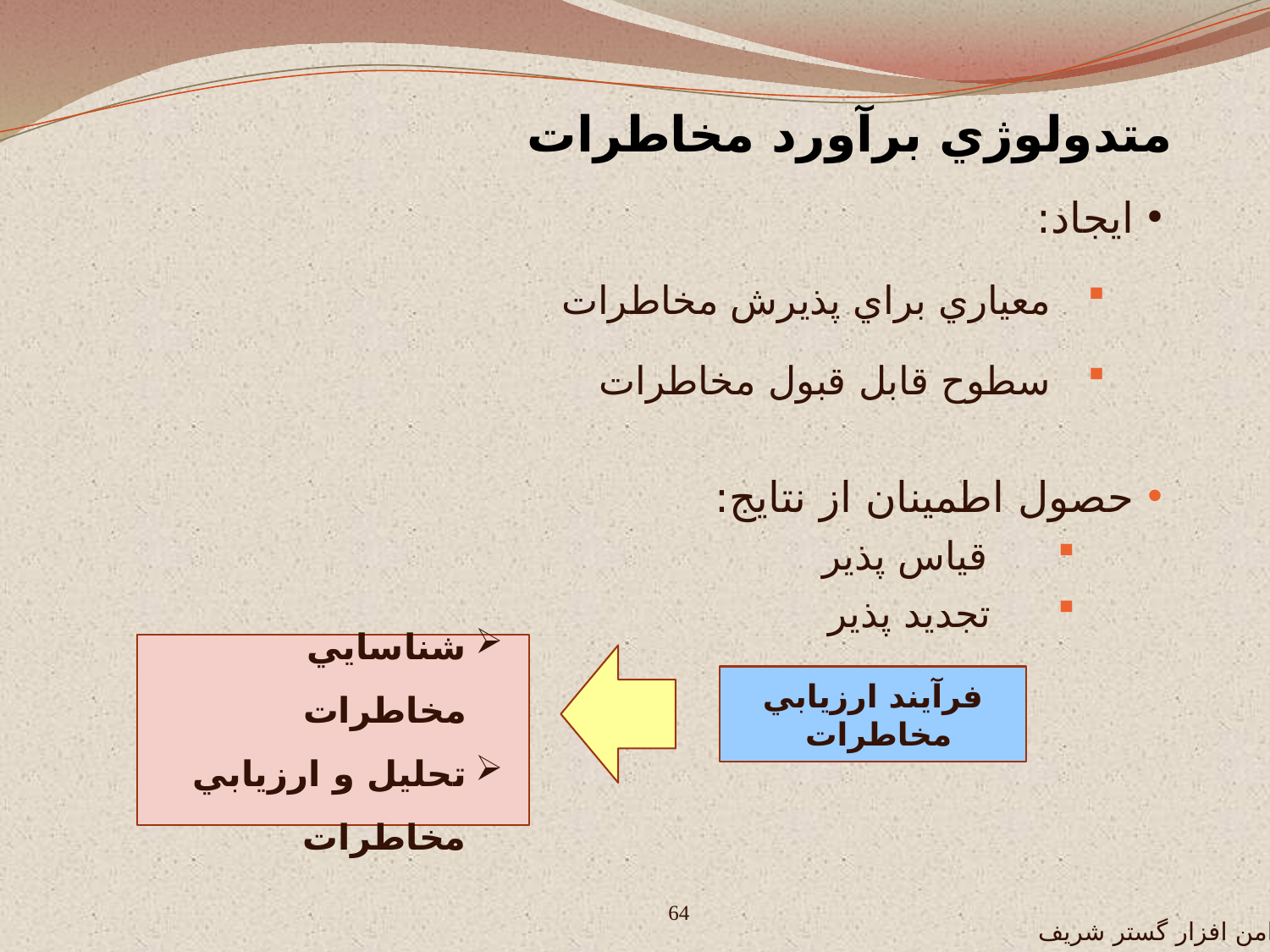

متدولوژي برآورد مخاطرات
 ايجاد:
  معياري براي پذيرش مخاطرات
  سطوح قابل قبول مخاطرات

 حصول اطمينان از نتايج:
   قياس پذير
   تجديد پذير

شناسايي مخاطرات
تحليل و ارزيابي مخاطرات

فرآيند ارزيابي مخاطرات